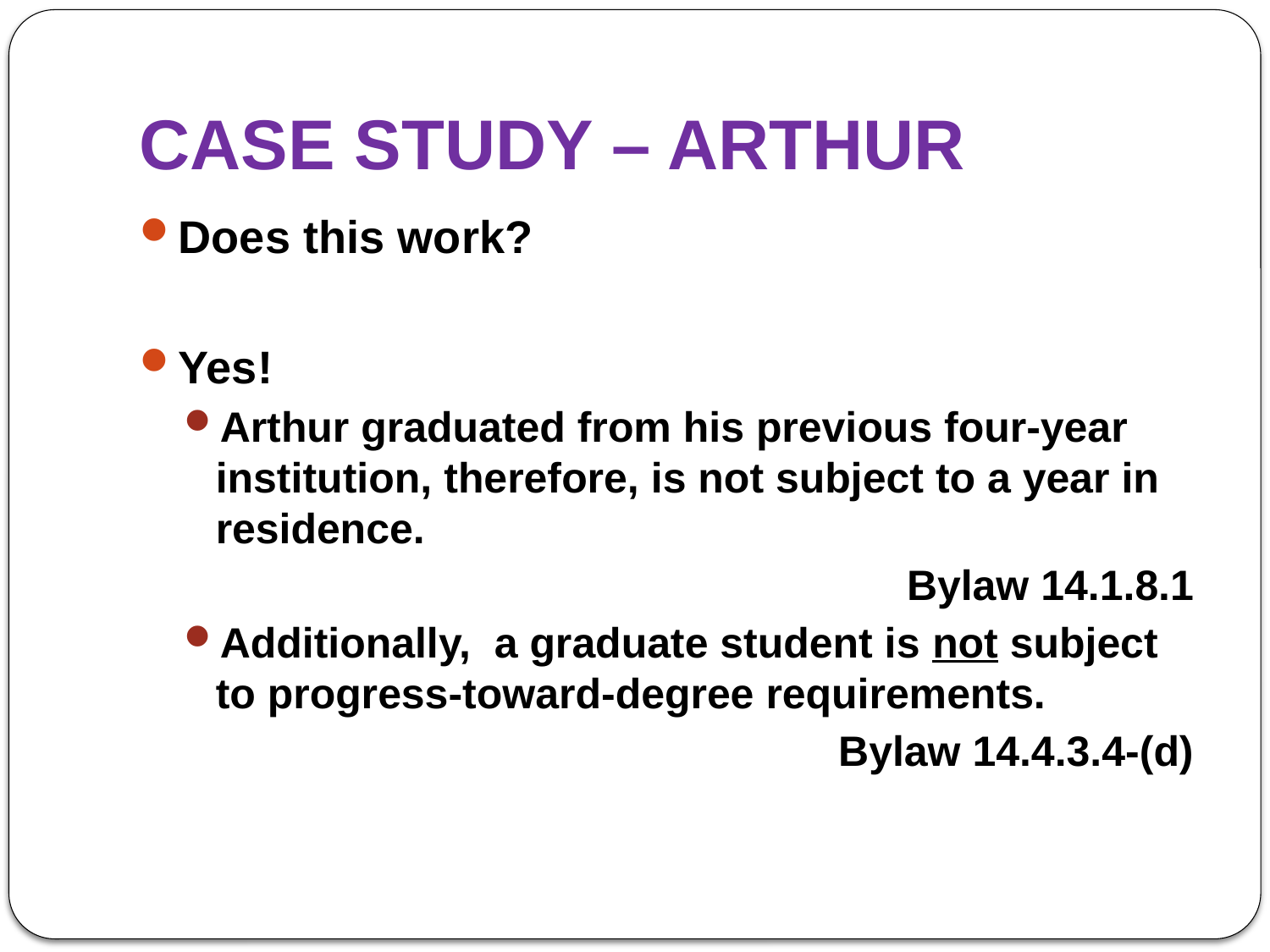

# CASE STUDY – ARTHUR
Does this work?

Yes!
Arthur graduated from his previous four-year institution, therefore, is not subject to a year in residence.
Bylaw 14.1.8.1
Additionally,  a graduate student is not subject to progress-toward-degree requirements.
Bylaw 14.4.3.4-(d)